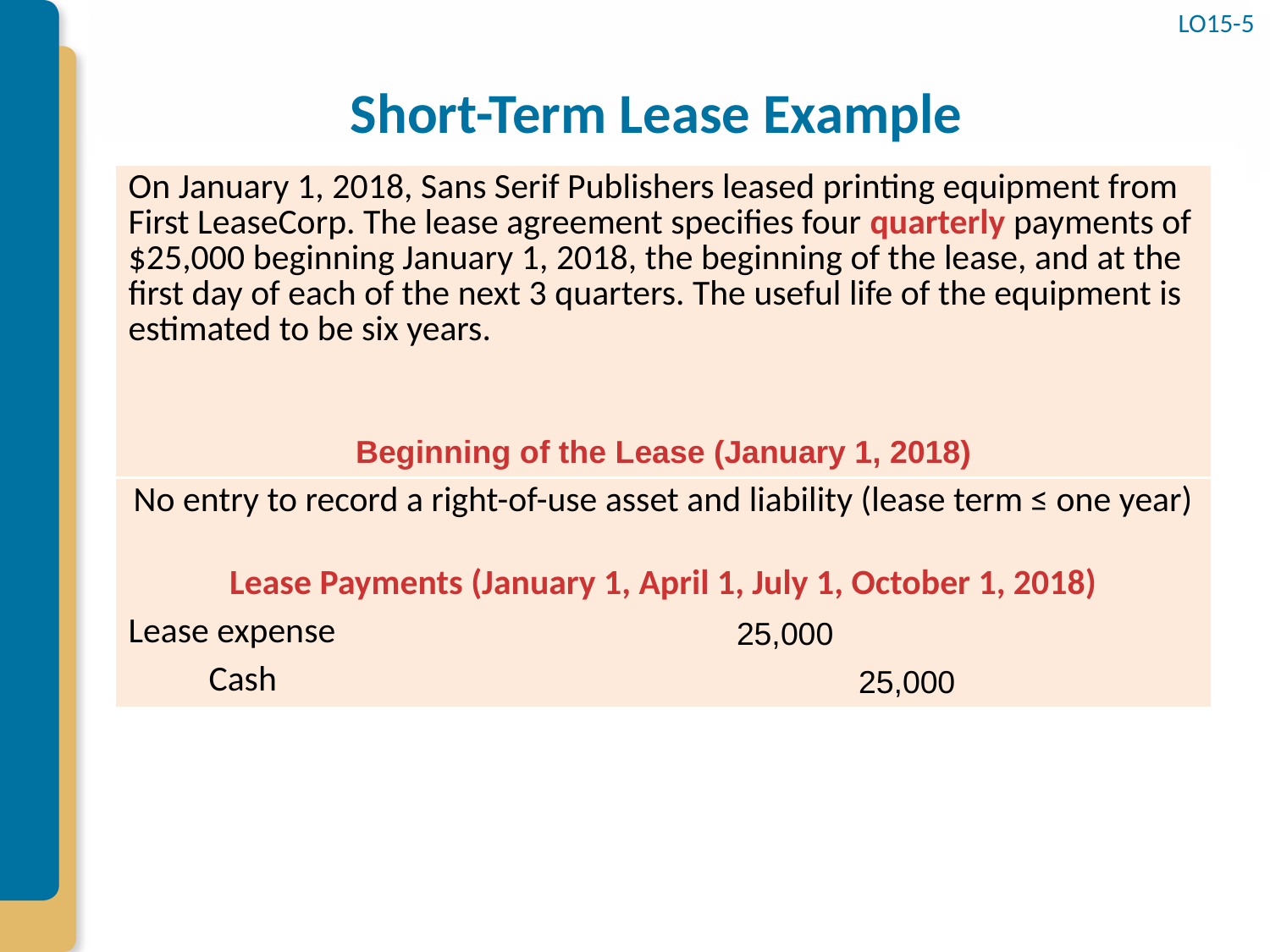

LO15-5
# Short-Term Lease Example
| On January 1, 2018, Sans Serif Publishers leased printing equipment from First LeaseCorp. The lease agreement specifies four quarterly payments of $25,000 beginning January 1, 2018, the beginning of the lease, and at the first day of each of the next 3 quarters. The useful life of the equipment is estimated to be six years. |
| --- |
| Beginning of the Lease (January 1, 2018) |
| No entry to record a right-of-use asset and liability (lease term ≤ one year) |  |  |
| --- | --- | --- |
| Lease Payments (January 1, April 1, July 1, October 1, 2018) |  |  |
| Lease expense | 25,000 |  |
| Cash |  | 25,000 |